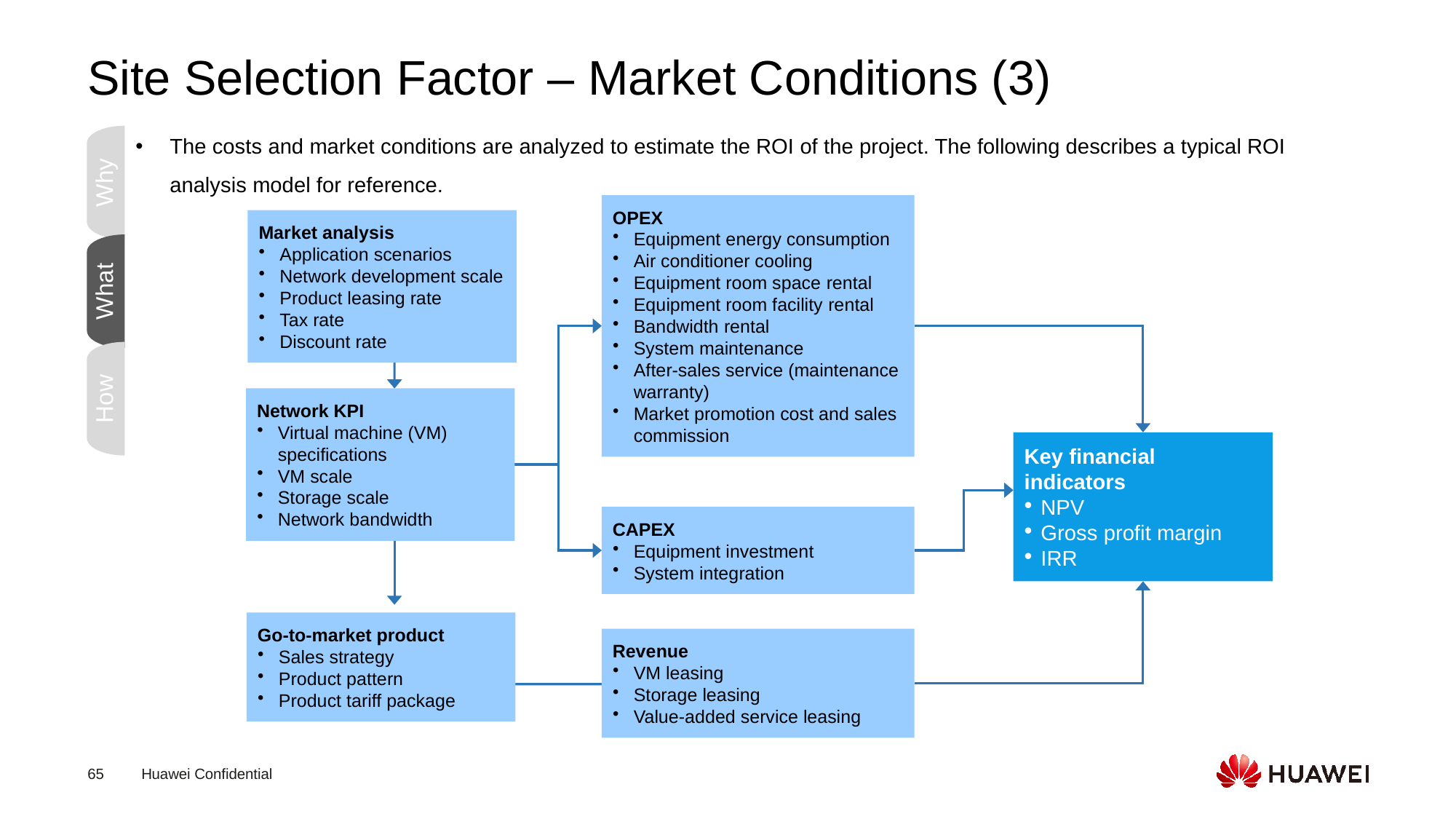

# Site Selection Factor – Market Conditions (3)
The costs and market conditions are analyzed to estimate the ROI of the project. The following describes a typical ROI analysis model for reference.
Why
What
How
OPEX
Equipment energy consumption
Air conditioner cooling
Equipment room space rental
Equipment room facility rental
Bandwidth rental
System maintenance
After-sales service (maintenance warranty)
Market promotion cost and sales commission
Market analysis
Application scenarios
Network development scale
Product leasing rate
Tax rate
Discount rate

Network KPI
Virtual machine (VM) specifications
VM scale
Storage scale
Network bandwidth
Key financial indicators
 NPV
 Gross profit margin
 IRR
CAPEX
Equipment investment
System integration
Go-to-market product
Sales strategy
Product pattern
Product tariff package
Revenue
VM leasing
Storage leasing
Value-added service leasing